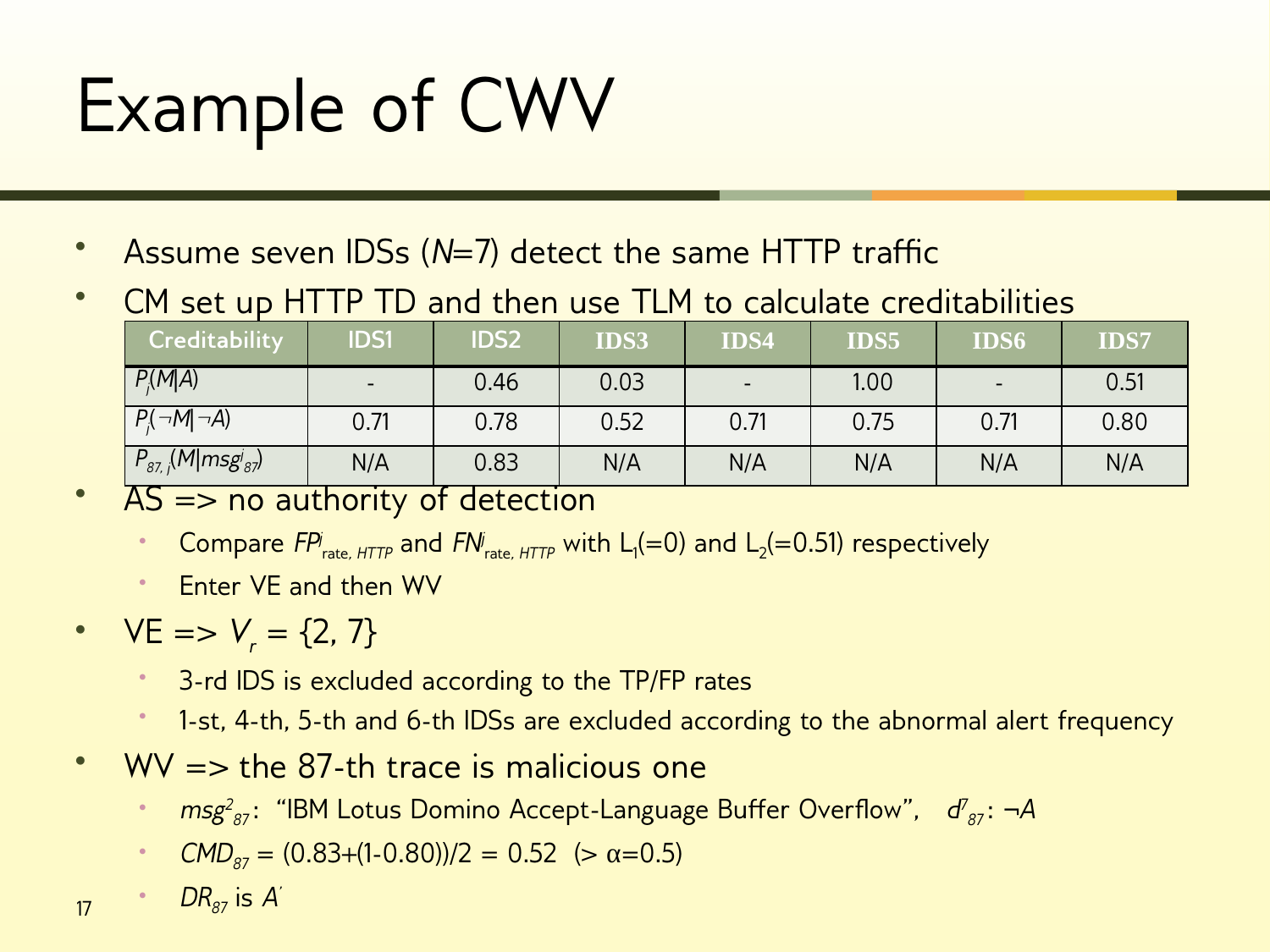

# Example of CWV
Assume seven IDSs (N=7) detect the same HTTP traffic
CM set up HTTP TD and then use TLM to calculate creditabilities

AS => no authority of detection
Compare FPjrate, HTTP and FNjrate, HTTP with L1(=0) and L2(=0.51) respectively
Enter VE and then WV
VE => Vr = {2, 7}
3-rd IDS is excluded according to the TP/FP rates
1-st, 4-th, 5-th and 6-th IDSs are excluded according to the abnormal alert frequency
WV => the 87-th trace is malicious one
msg287 :  “IBM Lotus Domino Accept-Language Buffer Overflow”,   d787 : ¬A
CMD87 = (0.83+(1-0.80))/2 = 0.52  (> α=0.5)
DR87 is A’
| Creditability | IDS1 | IDS2 | IDS3 | IDS4 | IDS5 | IDS6 | IDS7 |
| --- | --- | --- | --- | --- | --- | --- | --- |
| Pj(M|A) | - | 0.46 | 0.03 | - | 1.00 | - | 0.51 |
| Pj(¬M|¬A) | 0.71 | 0.78 | 0.52 | 0.71 | 0.75 | 0.71 | 0.80 |
| P87, j(M|msgj87) | N/A | 0.83 | N/A | N/A | N/A | N/A | N/A |
17